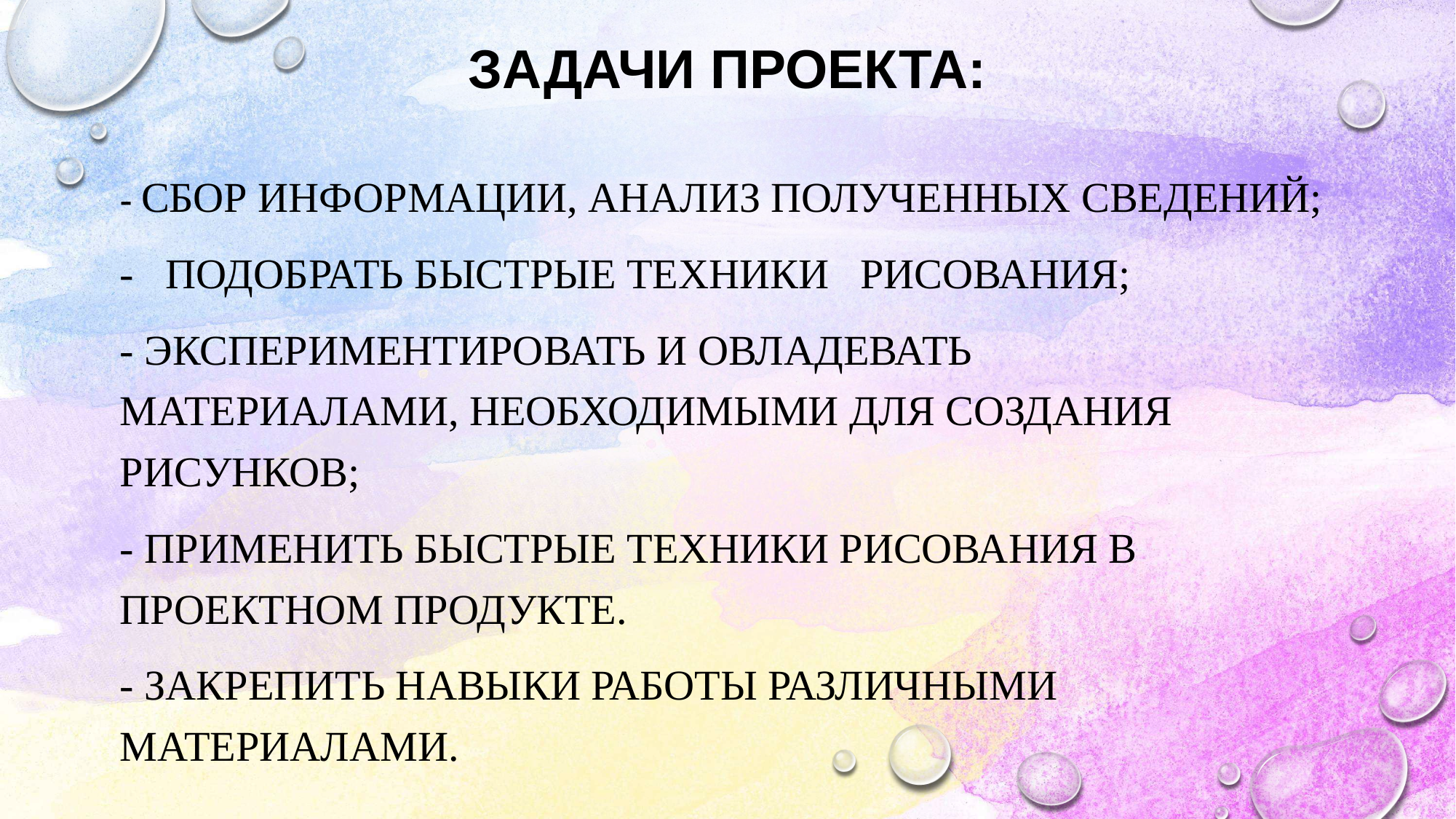

# Задачи проекта:
- сбор информации, анализ полученных сведений;
-   подобрать быстрые техники   рисования;
- экспериментировать и овладевать   материалами, необходимыми для создания рисунков;
- применить быстрые техники рисования в проектном продукте.
- закрепить навыки работы различными материалами.